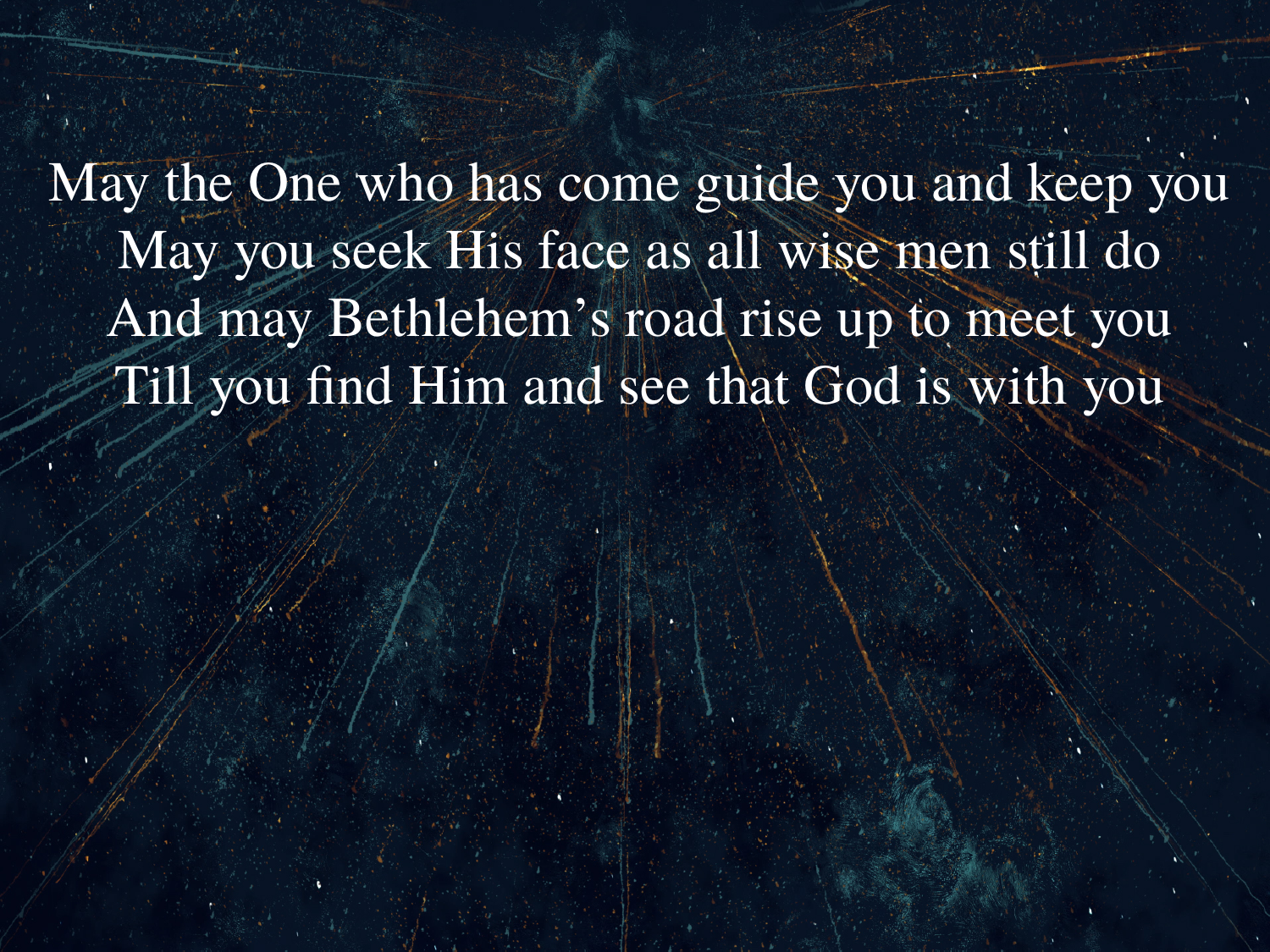

# May the One who has come guide you and keep you May you seek His face as all wise men still do And may Bethlehem’s road rise up to meet you Till you find Him and see that God is with you